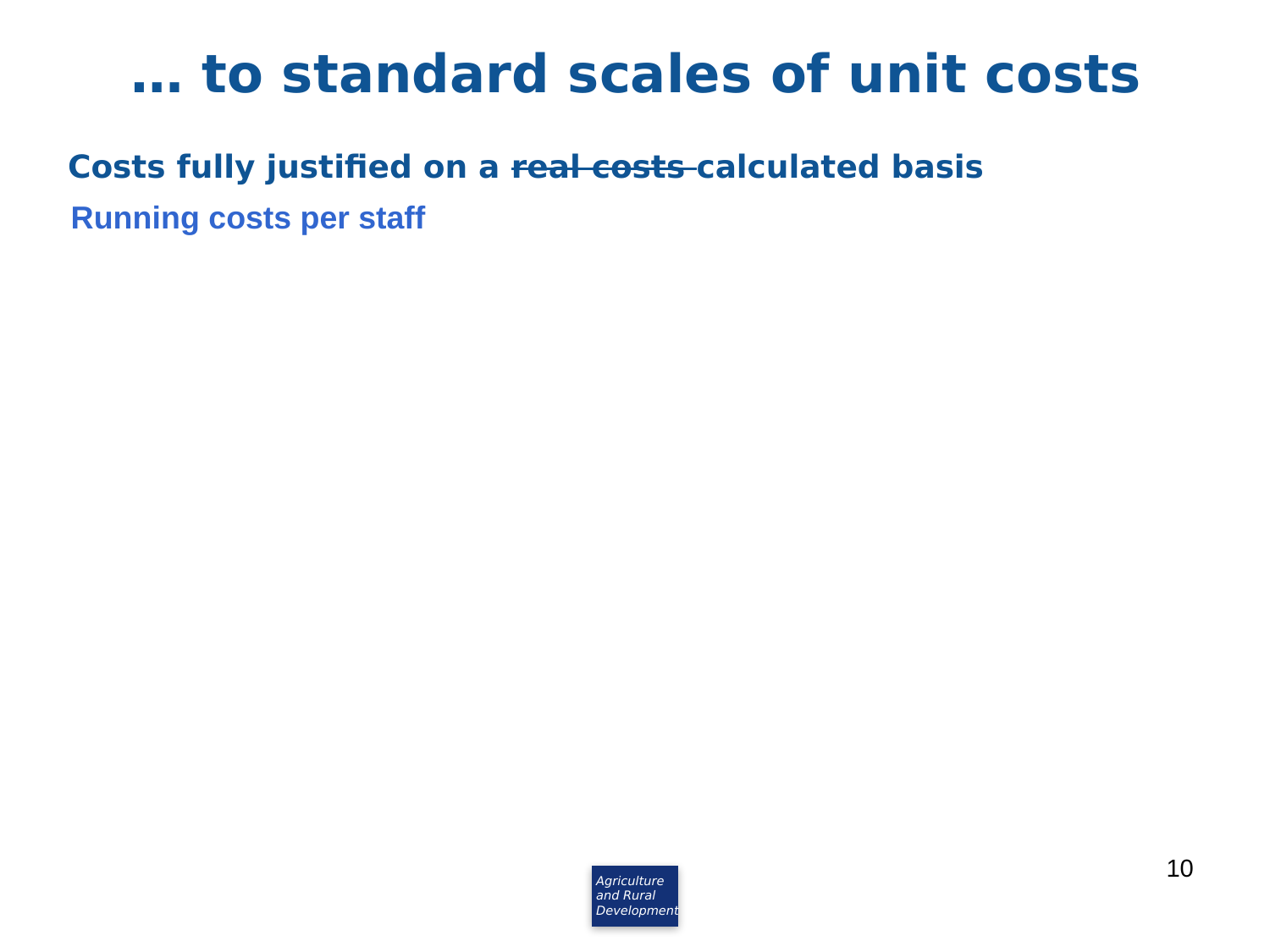

# … to standard scales of unit costs
Costs fully justified on a real costs calculated basis
Running costs per staff
Unit cost
10